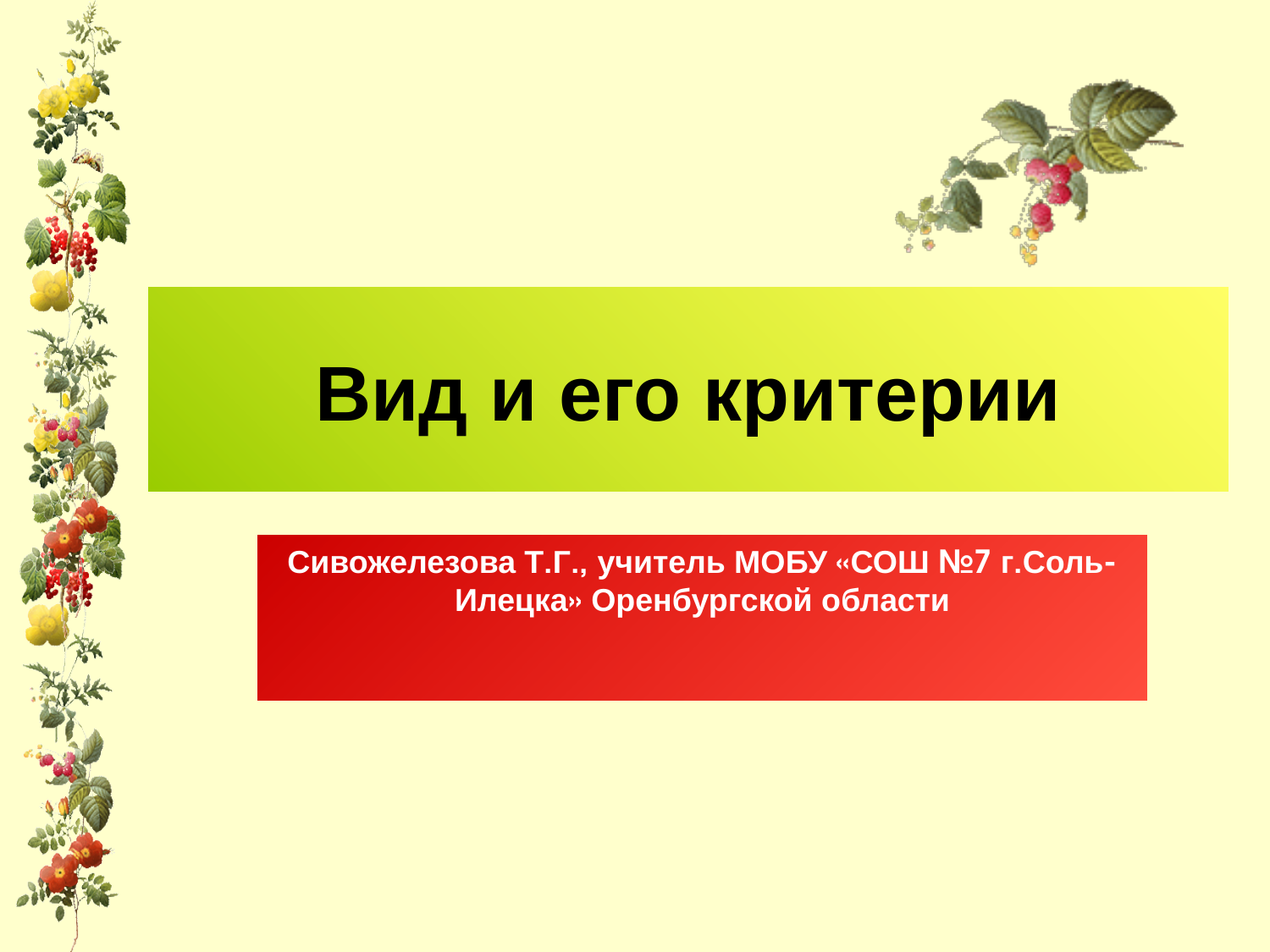

# Вид и его критерии
Сивожелезова Т.Г., учитель МОБУ «СОШ №7 г.Соль-Илецка» Оренбургской области